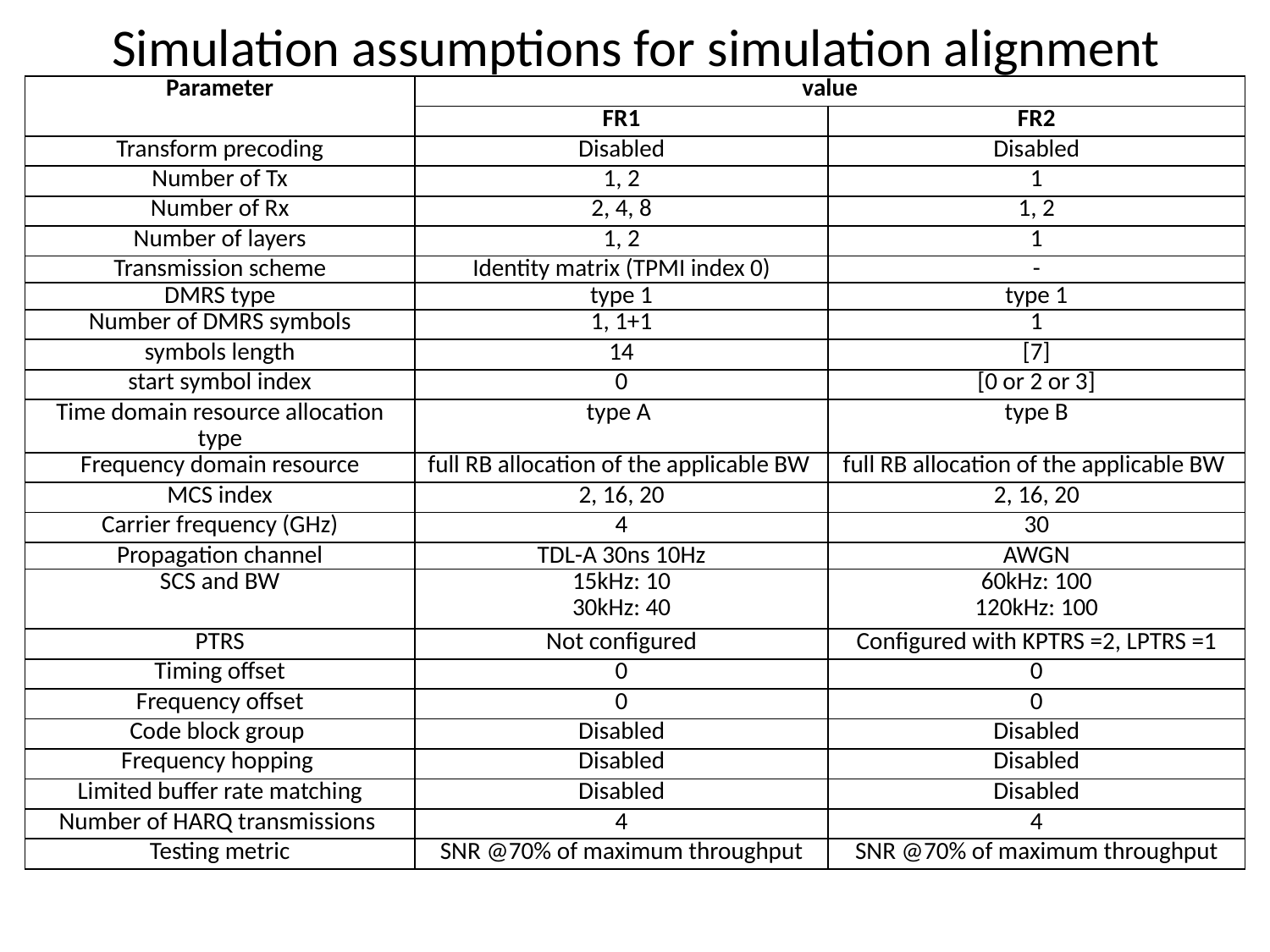

# Simulation assumptions for simulation alignment
| Parameter | value |  |
| --- | --- | --- |
|  | FR1 | FR2 |
| Transform precoding | Disabled | Disabled |
| Number of Tx | 1, 2 | 1 |
| Number of Rx | 2, 4, 8 | 1, 2 |
| Number of layers | 1, 2 | 1 |
| Transmission scheme | Identity matrix (TPMI index 0) | - |
| DMRS type | type 1 | type 1 |
| Number of DMRS symbols | 1, 1+1 | 1 |
| symbols length | 14 | [7] |
| start symbol index | 0 | [0 or 2 or 3] |
| Time domain resource allocation type | type A | type B |
| Frequency domain resource | full RB allocation of the applicable BW | full RB allocation of the applicable BW |
| MCS index | 2, 16, 20 | 2, 16, 20 |
| Carrier frequency (GHz) | 4 | 30 |
| Propagation channel | TDL-A 30ns 10Hz | AWGN |
| SCS and BW | 15kHz: 10 30kHz: 40 | 60kHz: 100 120kHz: 100 |
| PTRS | Not configured | Configured with KPTRS =2, LPTRS =1 |
| Timing offset | 0 | 0 |
| Frequency offset | 0 | 0 |
| Code block group | Disabled | Disabled |
| Frequency hopping | Disabled | Disabled |
| Limited buffer rate matching | Disabled | Disabled |
| Number of HARQ transmissions | 4 | 4 |
| Testing metric | SNR @70% of maximum throughput | SNR @70% of maximum throughput |